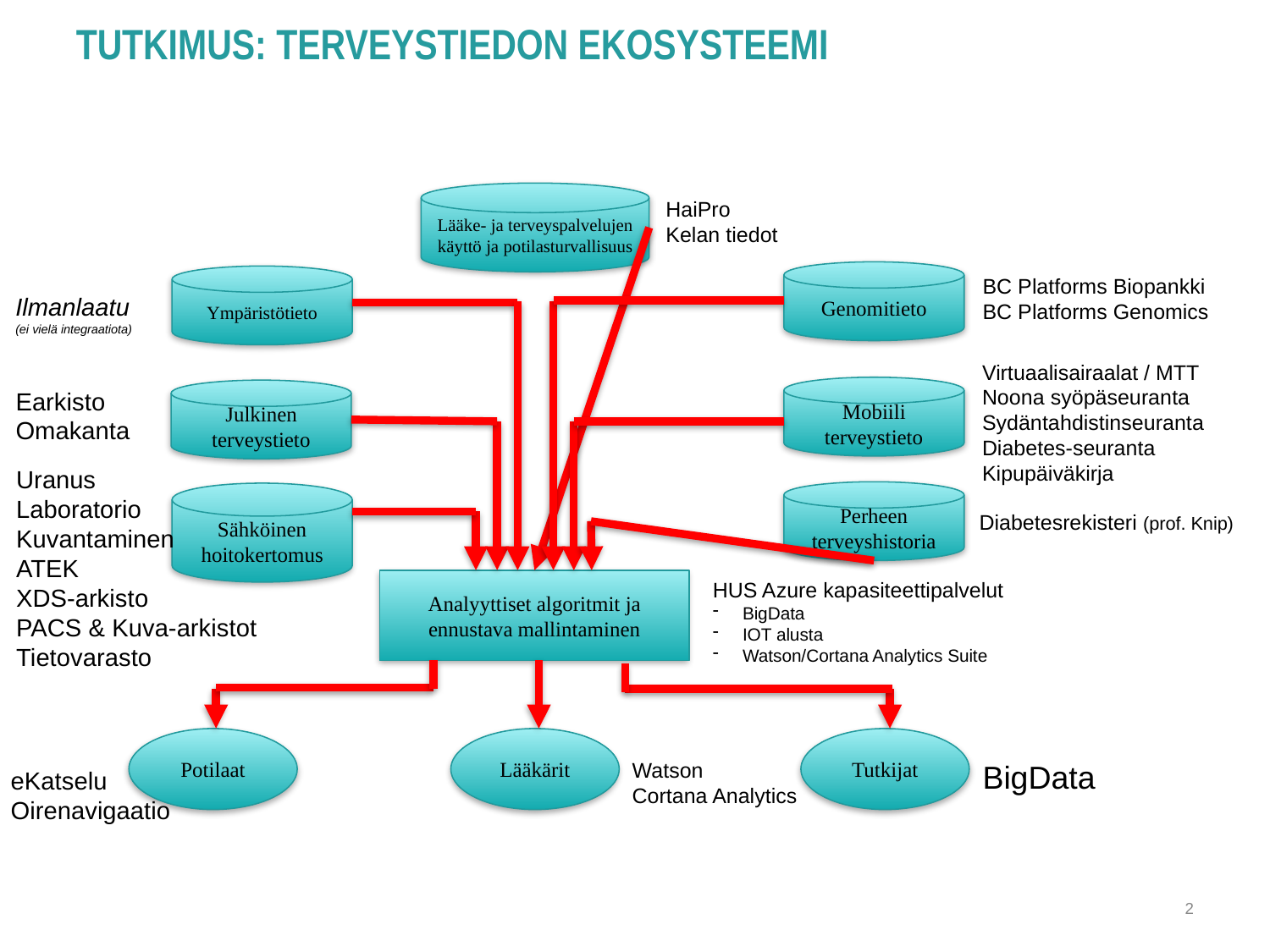

tutkimus: terveystiedon ekosysteemi
Lääke- ja terveyspalvelujen käyttö ja potilasturvallisuus
HaiPro
Kelan tiedot
Genomitieto
Ympäristötieto
BC Platforms Biopankki
BC Platforms Genomics
Ilmanlaatu
(ei vielä integraatiota)
Virtuaalisairaalat / MTT
Noona syöpäseuranta
Sydäntahdistinseuranta
Diabetes-seuranta
Kipupäiväkirja
Mobiili terveystieto
Earkisto
Omakanta

Julkinen terveystieto
Uranus
Laboratorio
Kuvantaminen
ATEK
XDS-arkisto
PACS & Kuva-arkistot
Tietovarasto
Perheen terveyshistoria
Sähköinen hoitokertomus
Diabetesrekisteri (prof. Knip)

Analyyttiset algoritmit ja ennustava mallintaminen
HUS Azure kapasiteettipalvelut
BigData
IOT alusta
Watson/Cortana Analytics Suite
Potilaat
Lääkärit
Tutkijat
Watson
Cortana Analytics
BigData
eKatselu
Oirenavigaatio
2